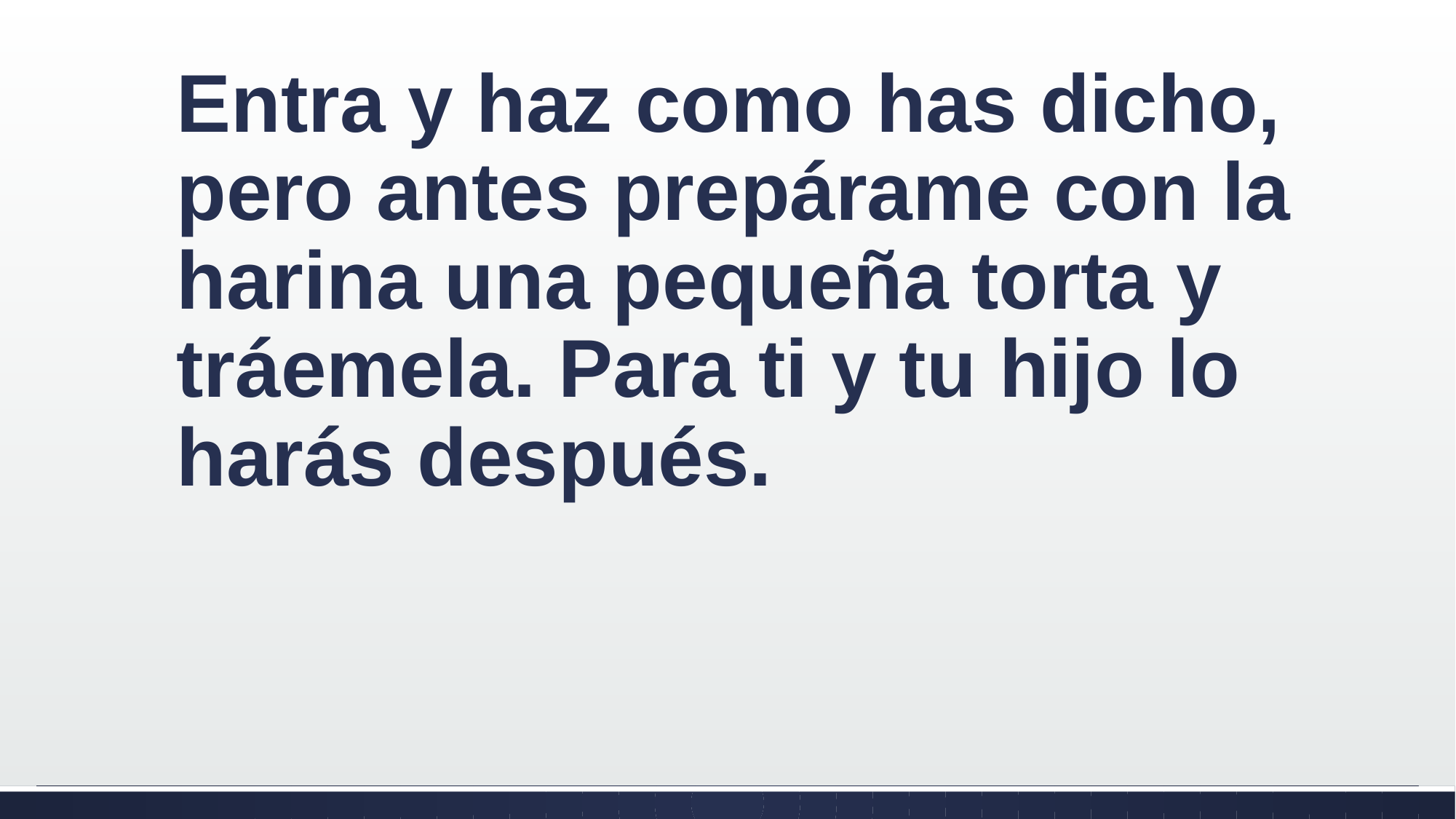

#
Entra y haz como has dicho, pero antes prepárame con la harina una pequeña torta y tráemela. Para ti y tu hijo lo harás después.